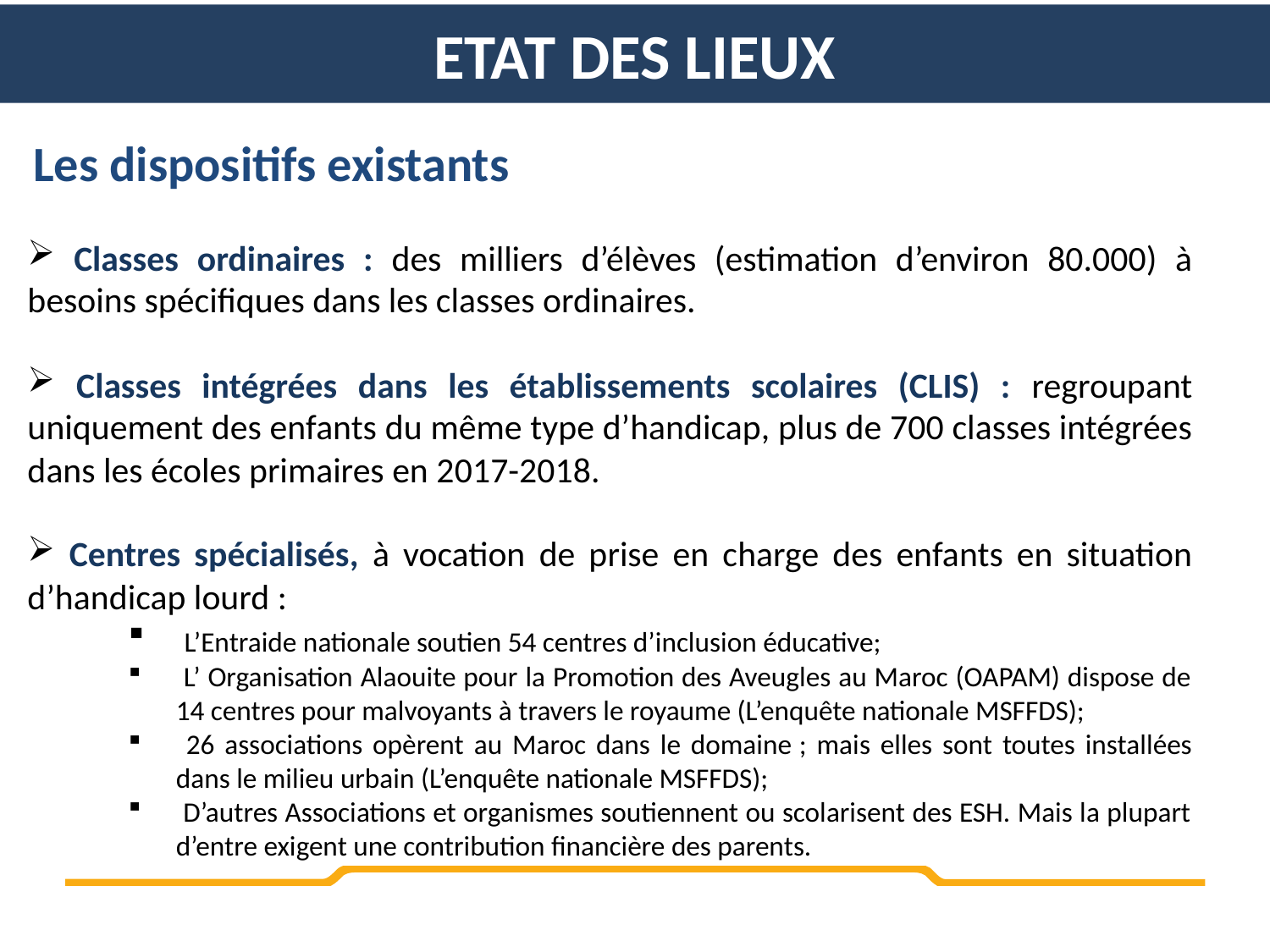

Etat des lieux
Les dispositifs existants
 Classes ordinaires : des milliers d’élèves (estimation d’environ 80.000) à besoins spécifiques dans les classes ordinaires.

 Classes intégrées dans les établissements scolaires (CLIS) : regroupant uniquement des enfants du même type d’handicap, plus de 700 classes intégrées dans les écoles primaires en 2017-2018.

 Centres spécialisés, à vocation de prise en charge des enfants en situation d’handicap lourd :
 L’Entraide nationale soutien 54 centres d’inclusion éducative;
 L’ Organisation Alaouite pour la Promotion des Aveugles au Maroc (OAPAM) dispose de 14 centres pour malvoyants à travers le royaume (L’enquête nationale MSFFDS);
 26 associations opèrent au Maroc dans le domaine ; mais elles sont toutes installées dans le milieu urbain (L’enquête nationale MSFFDS);
 D’autres Associations et organismes soutiennent ou scolarisent des ESH. Mais la plupart d’entre exigent une contribution financière des parents.